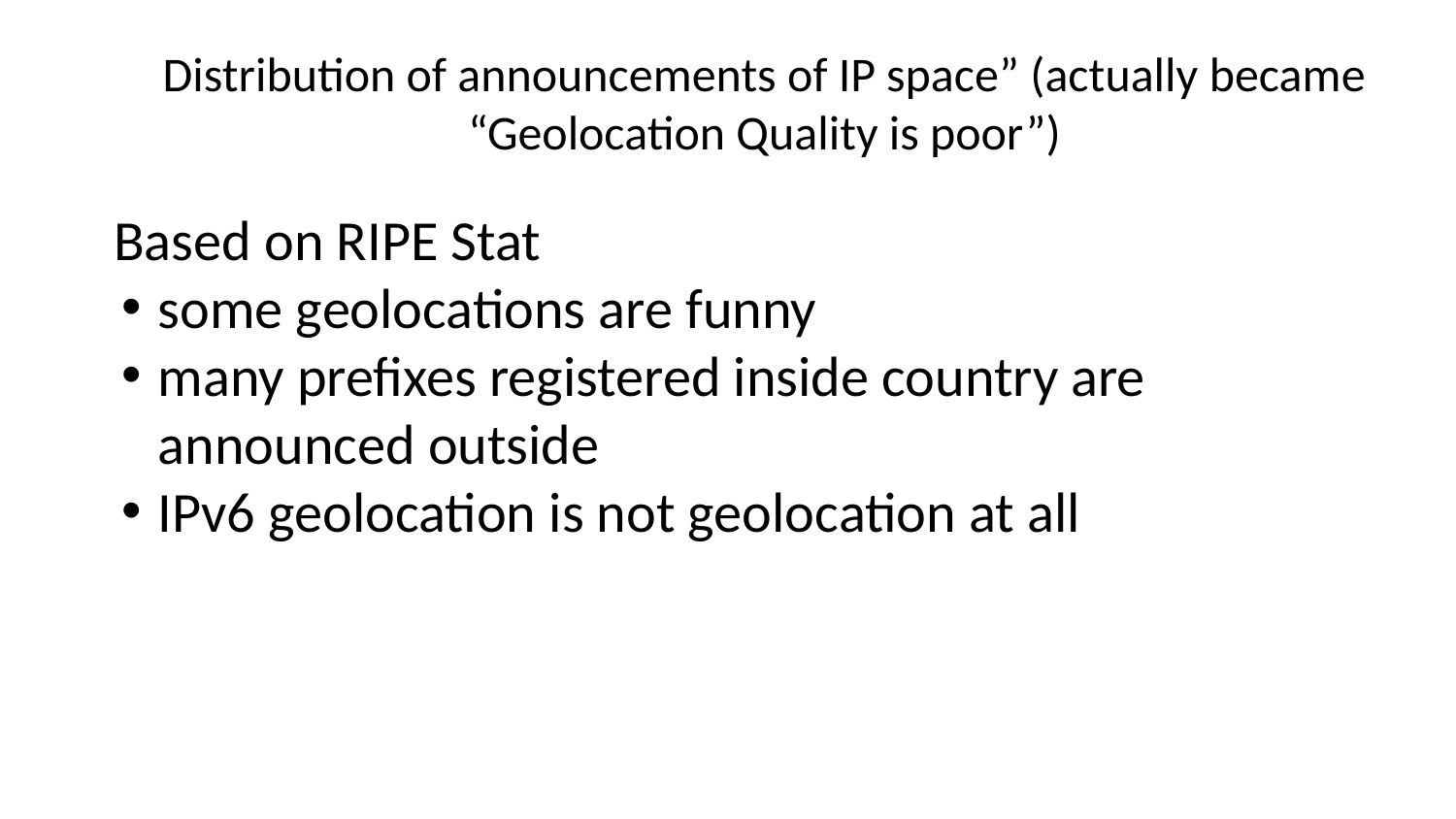

# Distribution of announcements of IP space” (actually became “Geolocation Quality is poor”)
Based on RIPE Stat
some geolocations are funny
many prefixes registered inside country are announced outside
IPv6 geolocation is not geolocation at all